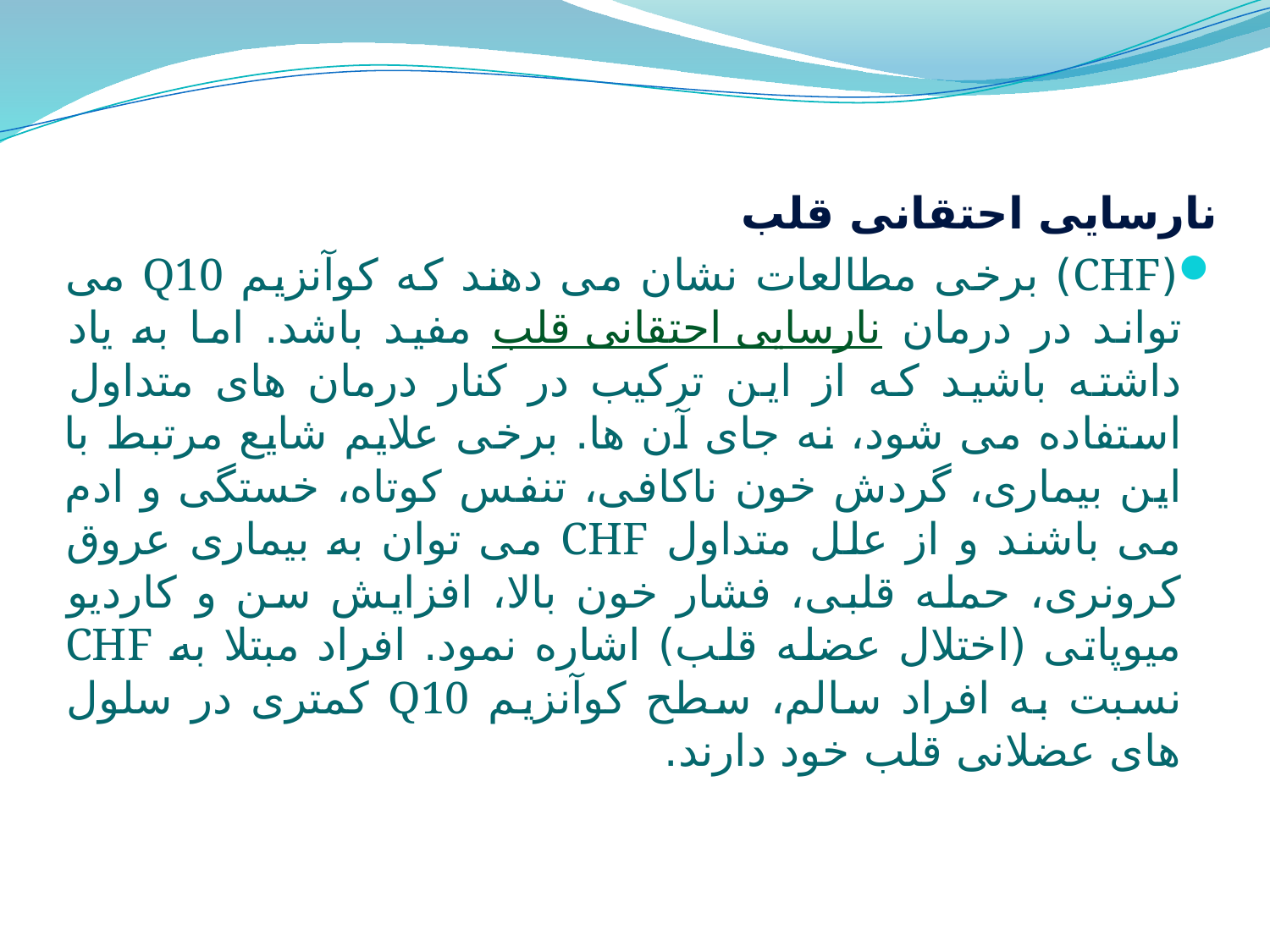

نارسایی احتقانی قلب
(CHF) برخی مطالعات نشان می دهند که کوآنزیم Q10 می تواند در درمان نارسایی احتقانی قلب مفید باشد. اما به یاد داشته باشید که از این ترکیب در کنار درمان های متداول استفاده می شود، نه جای آن ها. برخی علایم شایع مرتبط با این بیماری، گردش خون ناکافی، تنفس کوتاه، خستگی و ادم می باشند و از علل متداول CHF می توان به بیماری عروق کرونری، حمله قلبی، فشار خون بالا، افزایش سن و کاردیو میوپاتی (اختلال عضله قلب) اشاره نمود. افراد مبتلا به CHF نسبت به افراد سالم، سطح کوآنزیم Q10 کمتری در سلول های عضلانی قلب خود دارند.